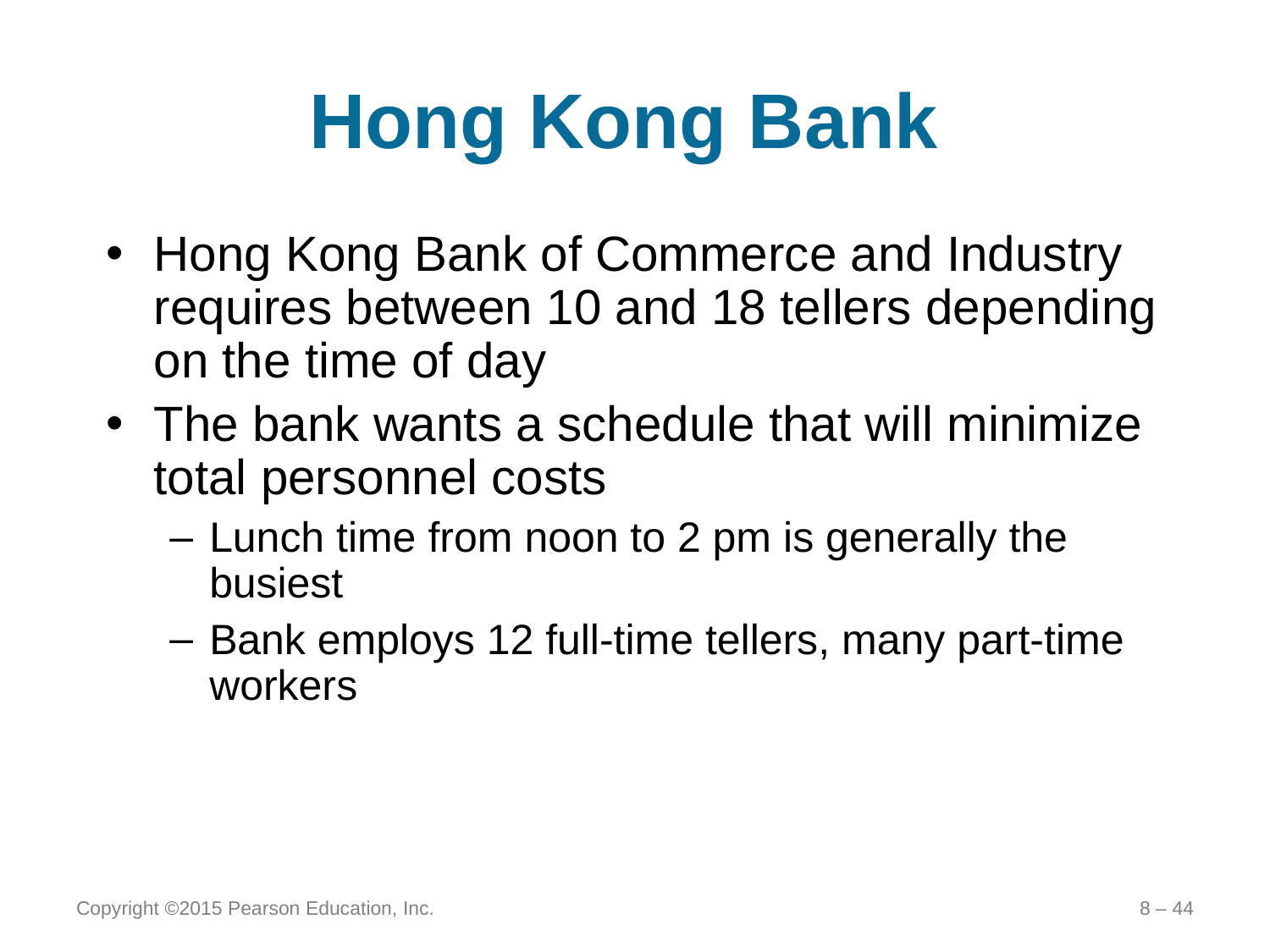

# Hong Kong Bank
Hong Kong Bank of Commerce and Industry requires between 10 and 18 tellers depending on the time of day
The bank wants a schedule that will minimize total personnel costs
Lunch time from noon to 2 pm is generally the busiest
Bank employs 12 full-time tellers, many part-time workers
Copyright ©2015 Pearson Education, Inc.
8 – 44